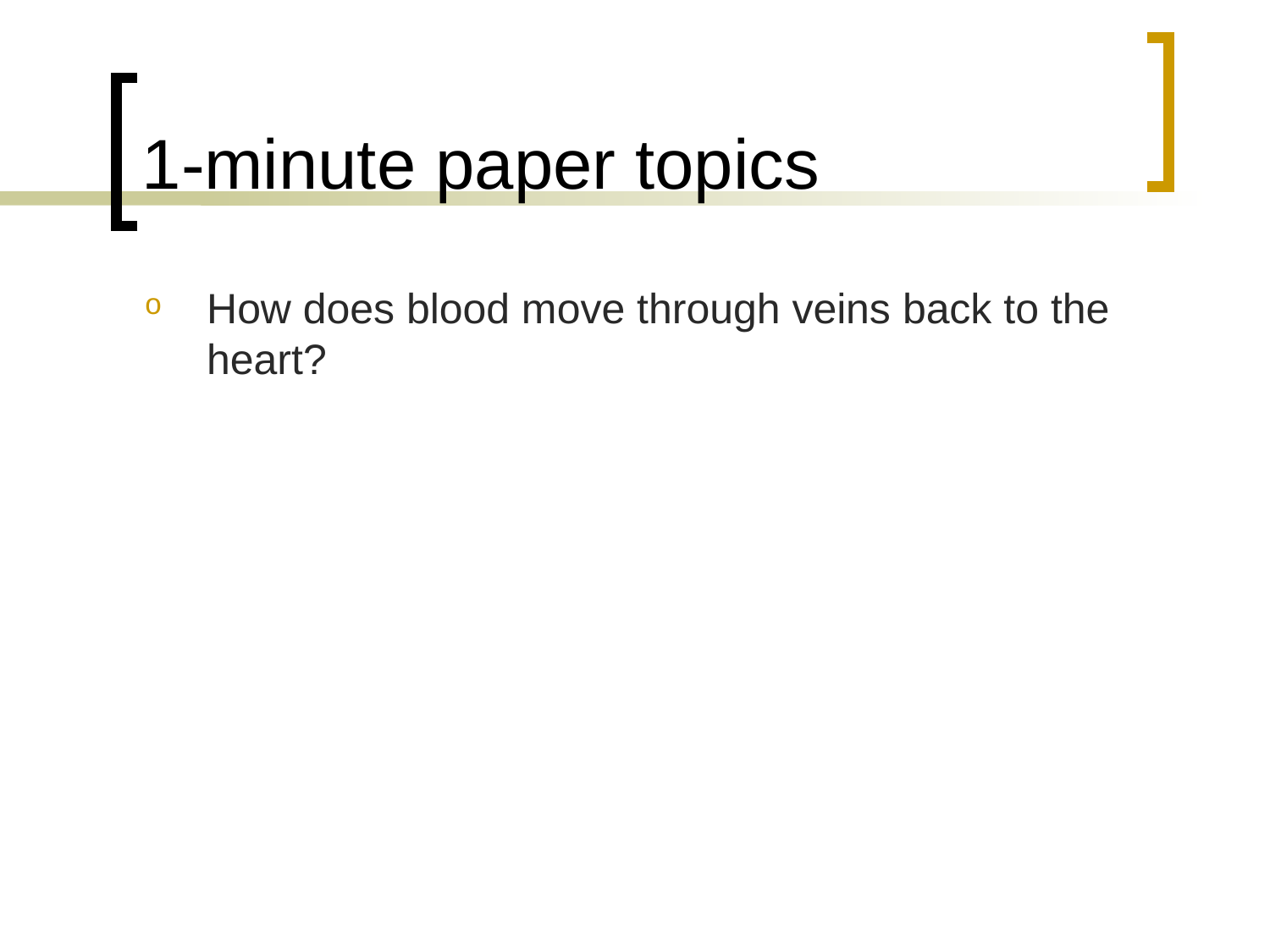

# 1-minute paper topics
How does blood move through veins back to the heart?